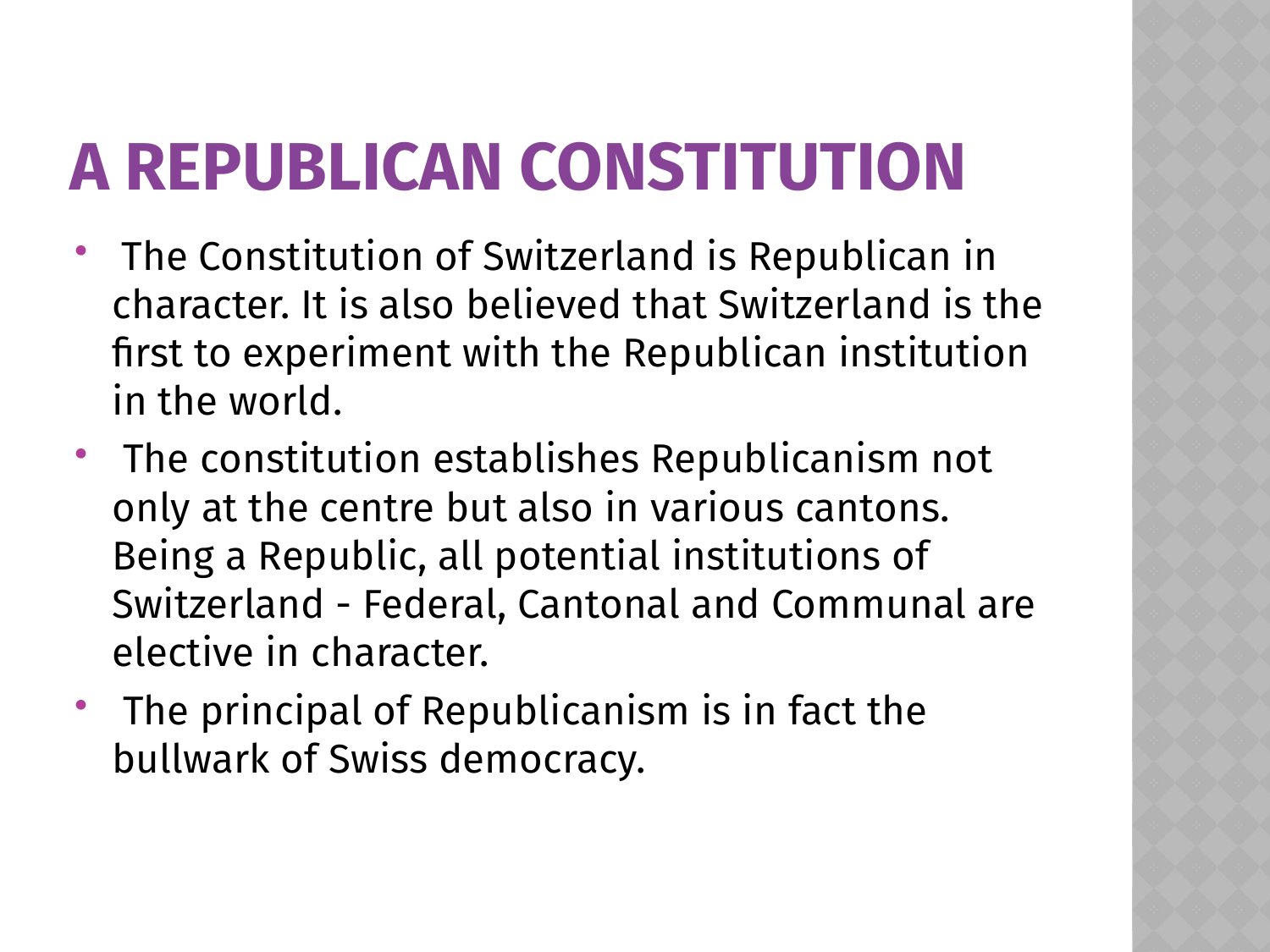

# A Republican Constitution
 The Constitution of Switzerland is Republican in character. It is also believed that Switzerland is the first to experiment with the Republican institution in the world.
 The constitution establishes Republicanism not only at the centre but also in various cantons. Being a Republic, all potential institutions of Switzerland - Federal, Cantonal and Communal are elective in character.
 The principal of Republicanism is in fact the         bullwark of Swiss democracy.